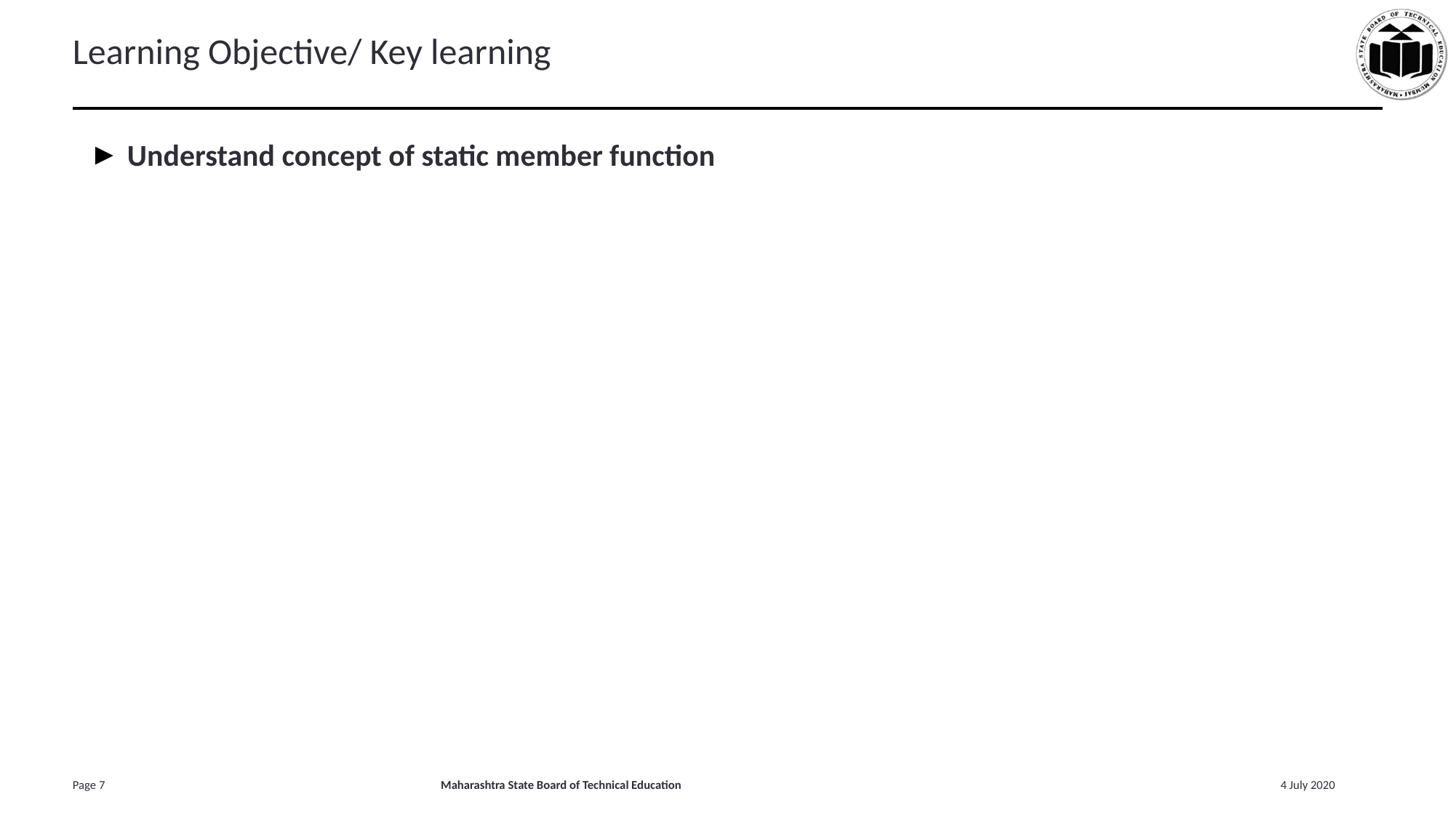

# Learning Objective/ Key learning
Understand concept of static member function